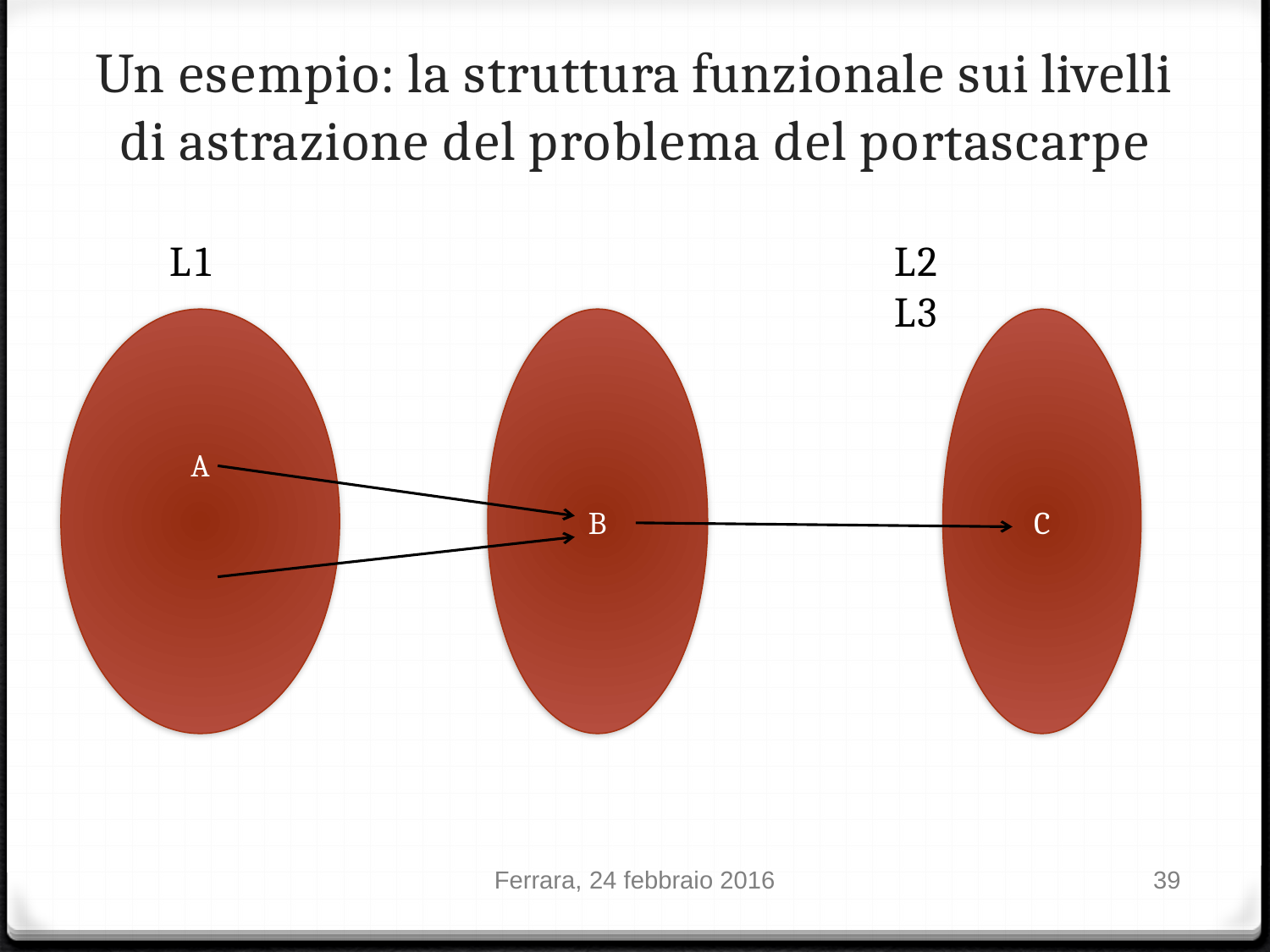

# Un esempio: la struttura funzionale sui livelli di astrazione del problema del portascarpe
    L1						L2							L3
A

B
C
Ferrara, 24 febbraio 2016
39